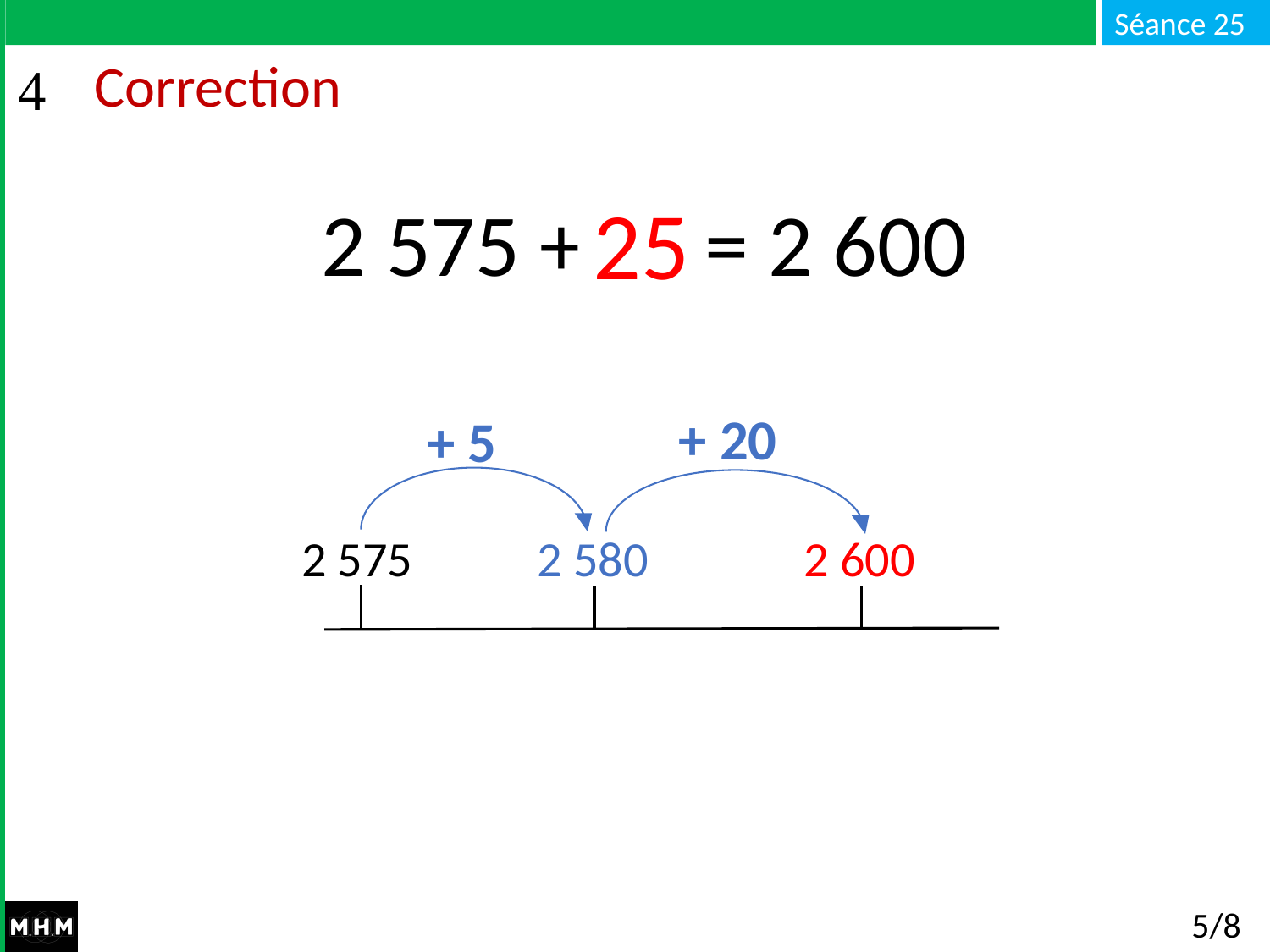

# Correction
25
2 575 + …  = 2 600
+ 20
+ 5

2 575
2 580
2 600
5/8